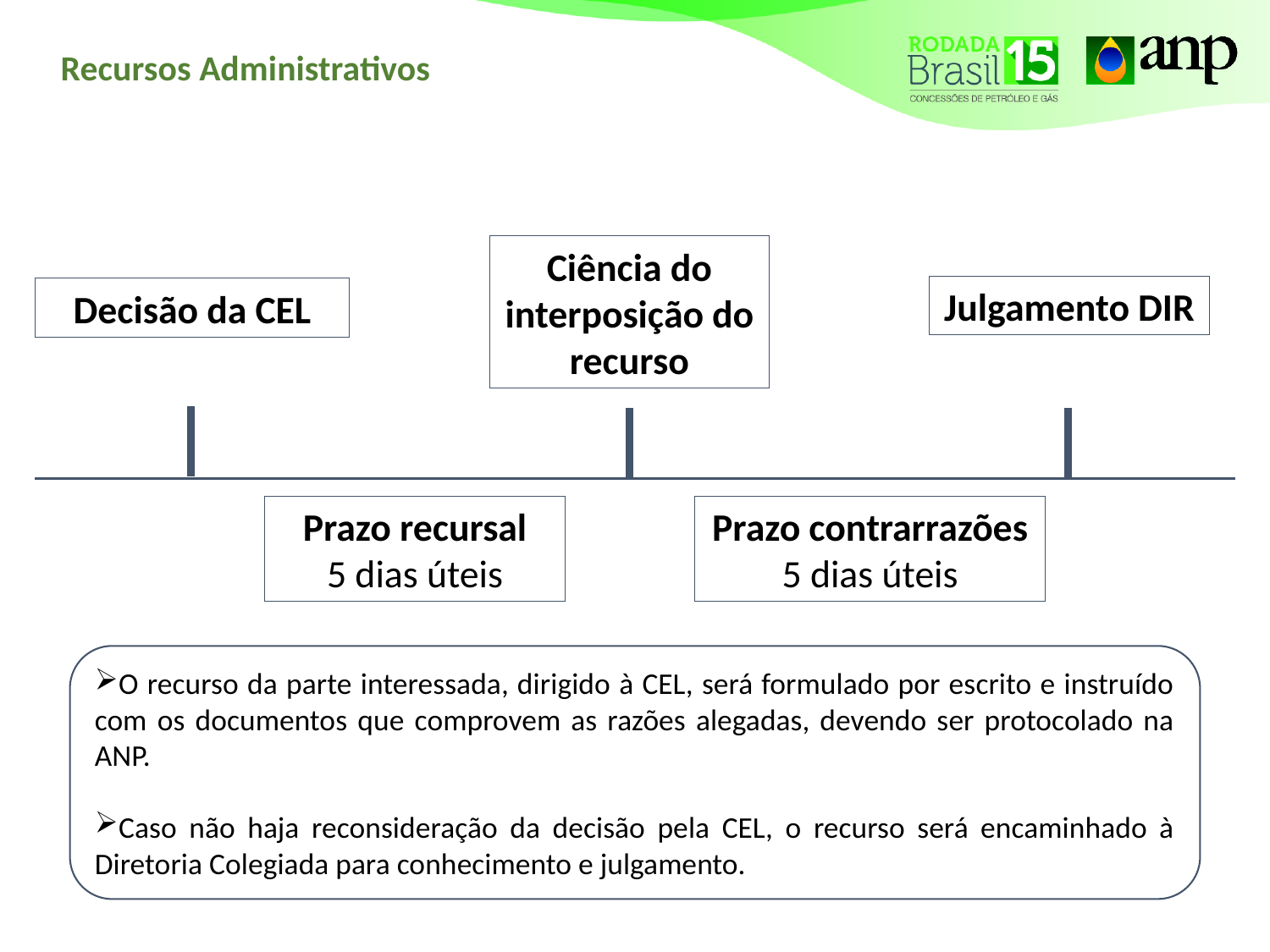

# Recursos Administrativos
Ciência do interposição do recurso
Julgamento DIR
Decisão da CEL
Prazo recursal
5 dias úteis
Prazo contrarrazões
5 dias úteis
O recurso da parte interessada, dirigido à CEL, será formulado por escrito e instruído com os documentos que comprovem as razões alegadas, devendo ser protocolado na ANP.

Caso não haja reconsideração da decisão pela CEL, o recurso será encaminhado à Diretoria Colegiada para conhecimento e julgamento.